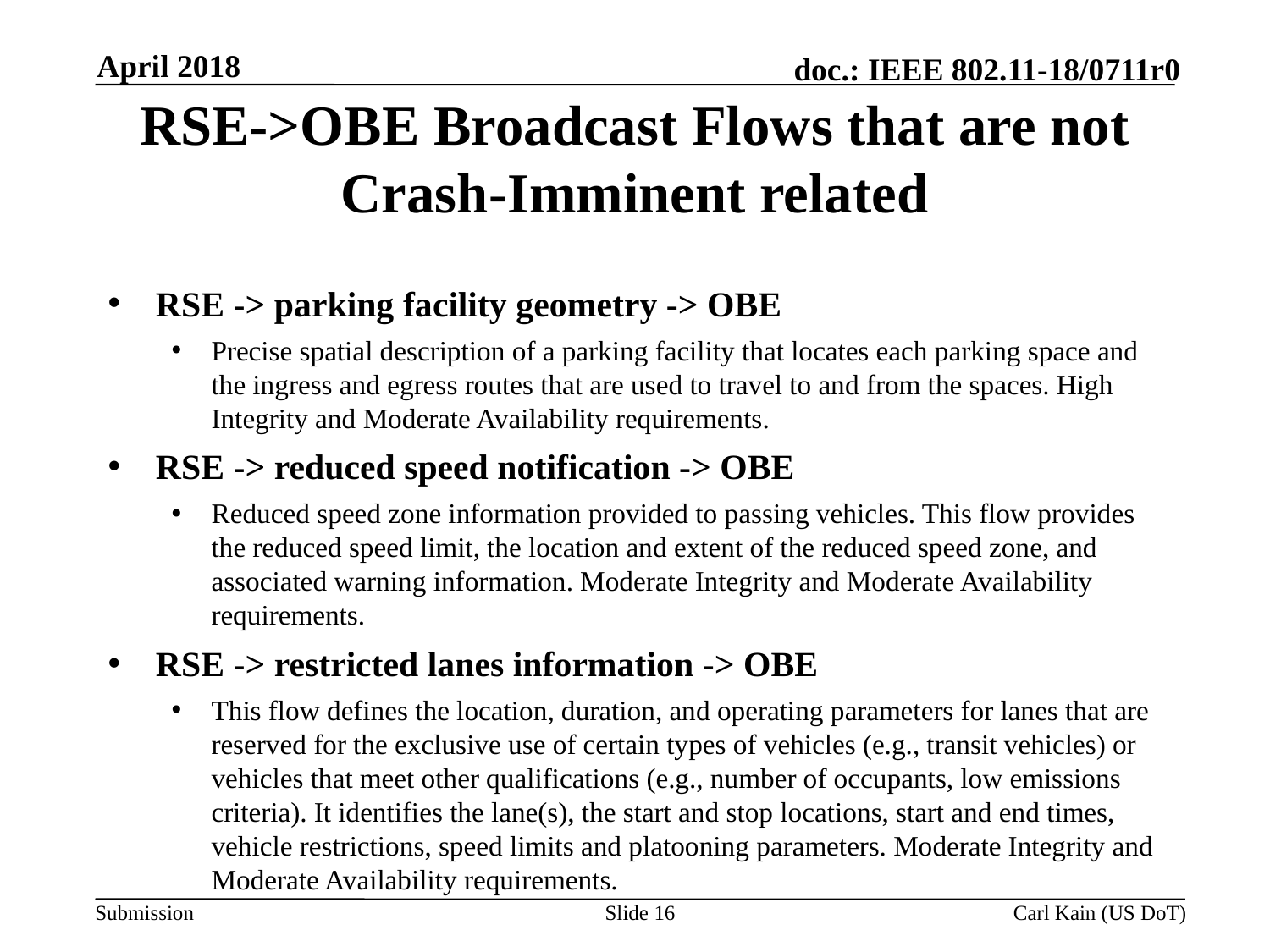

April 2018
# RSE->OBE Broadcast Flows that are not Crash-Imminent related
RSE -> parking facility geometry -> OBE
Precise spatial description of a parking facility that locates each parking space and the ingress and egress routes that are used to travel to and from the spaces. High Integrity and Moderate Availability requirements.
RSE -> reduced speed notification -> OBE
Reduced speed zone information provided to passing vehicles. This flow provides the reduced speed limit, the location and extent of the reduced speed zone, and associated warning information. Moderate Integrity and Moderate Availability requirements.
RSE -> restricted lanes information -> OBE
This flow defines the location, duration, and operating parameters for lanes that are reserved for the exclusive use of certain types of vehicles (e.g., transit vehicles) or vehicles that meet other qualifications (e.g., number of occupants, low emissions criteria). It identifies the lane(s), the start and stop locations, start and end times, vehicle restrictions, speed limits and platooning parameters. Moderate Integrity and Moderate Availability requirements.

Slide 16
Carl Kain (US DoT)